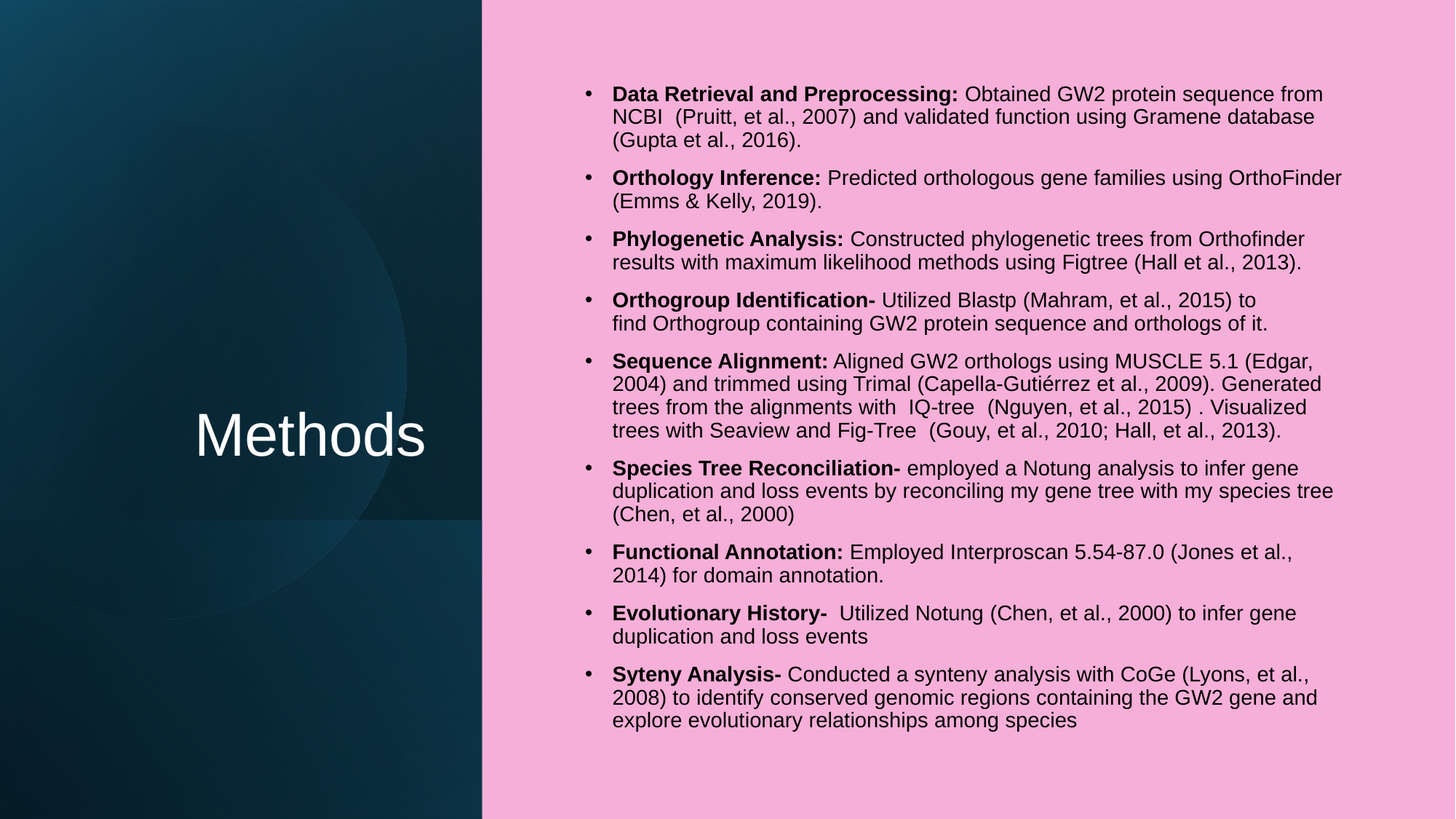

# Methods
Data Retrieval and Preprocessing: Obtained GW2 protein sequence from NCBI  (Pruitt, et al., 2007) and validated function using Gramene database (Gupta et al., 2016).
Orthology Inference: Predicted orthologous gene families using OrthoFinder (Emms & Kelly, 2019).
Phylogenetic Analysis: Constructed phylogenetic trees from Orthofinder results with maximum likelihood methods using Figtree (Hall et al., 2013).
Orthogroup Identification- Utilized Blastp (Mahram, et al., 2015) to find Orthogroup containing GW2 protein sequence and orthologs of it.
Sequence Alignment: Aligned GW2 orthologs using MUSCLE 5.1 (Edgar, 2004) and trimmed using Trimal (Capella-Gutiérrez et al., 2009). Generated trees from the alignments with  IQ-tree  (Nguyen, et al., 2015) . Visualized trees with Seaview and Fig-Tree  (Gouy, et al., 2010; Hall, et al., 2013).
Species Tree Reconciliation- employed a Notung analysis to infer gene duplication and loss events by reconciling my gene tree with my species tree (Chen, et al., 2000)
Functional Annotation: Employed Interproscan 5.54-87.0 (Jones et al., 2014) for domain annotation.
Evolutionary History-  Utilized Notung (Chen, et al., 2000) to infer gene duplication and loss events
Syteny Analysis- Conducted a synteny analysis with CoGe (Lyons, et al., 2008) to identify conserved genomic regions containing the GW2 gene and explore evolutionary relationships among species